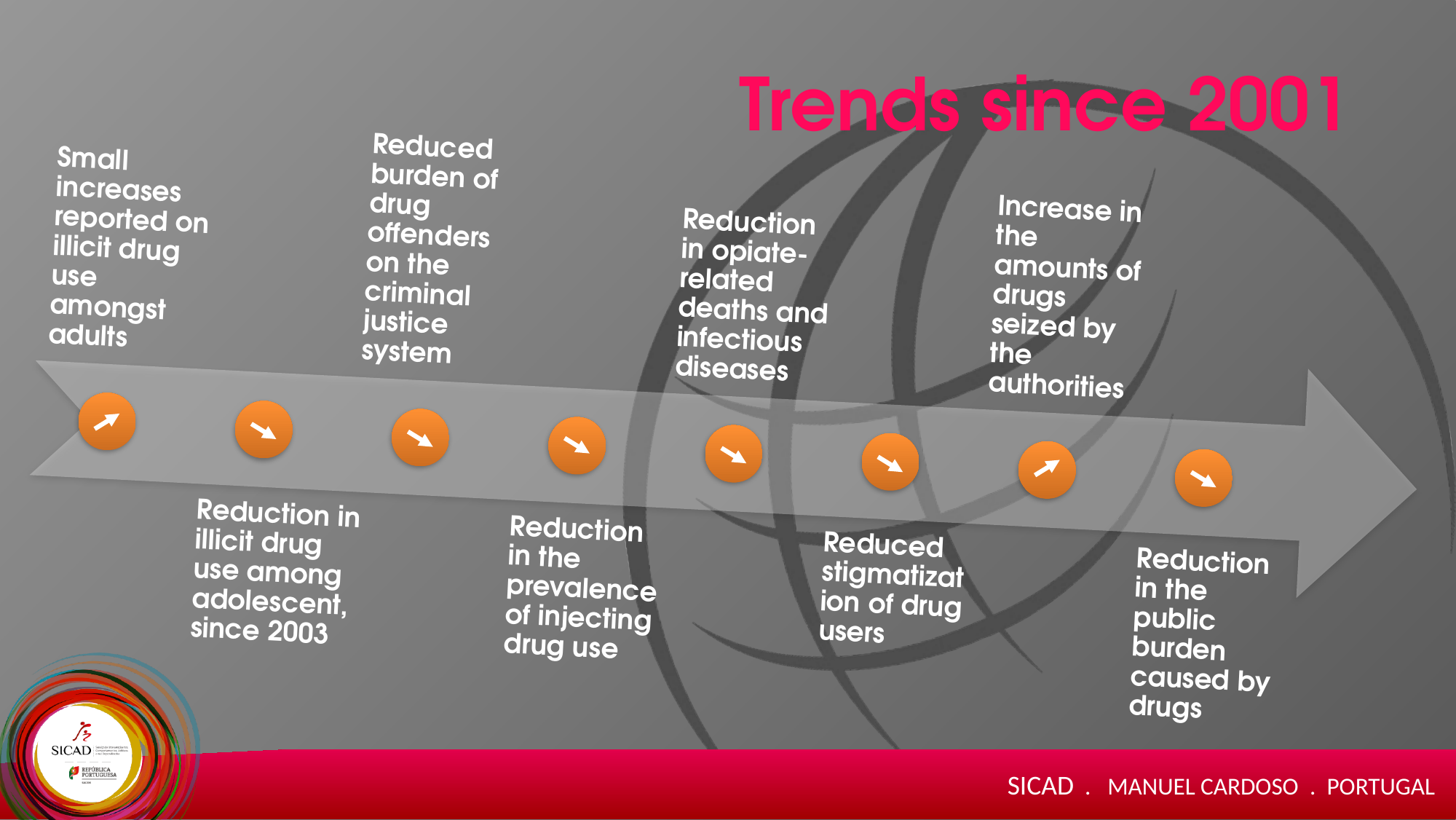

Trends since 2001

Small increases reported on illicit drug use amongst adults
Reduced burden of drug offenders on the criminal justice system
Reduction in opiate-related deaths and infectious diseases
Increase in the amounts of drugs seized by the authorities

Reduction in illicit drug use among adolescent, since 2003
Reduction in the prevalence of injecting drug use
Reduced stigmatization of drug users
Reduction in the public burden caused by drugs